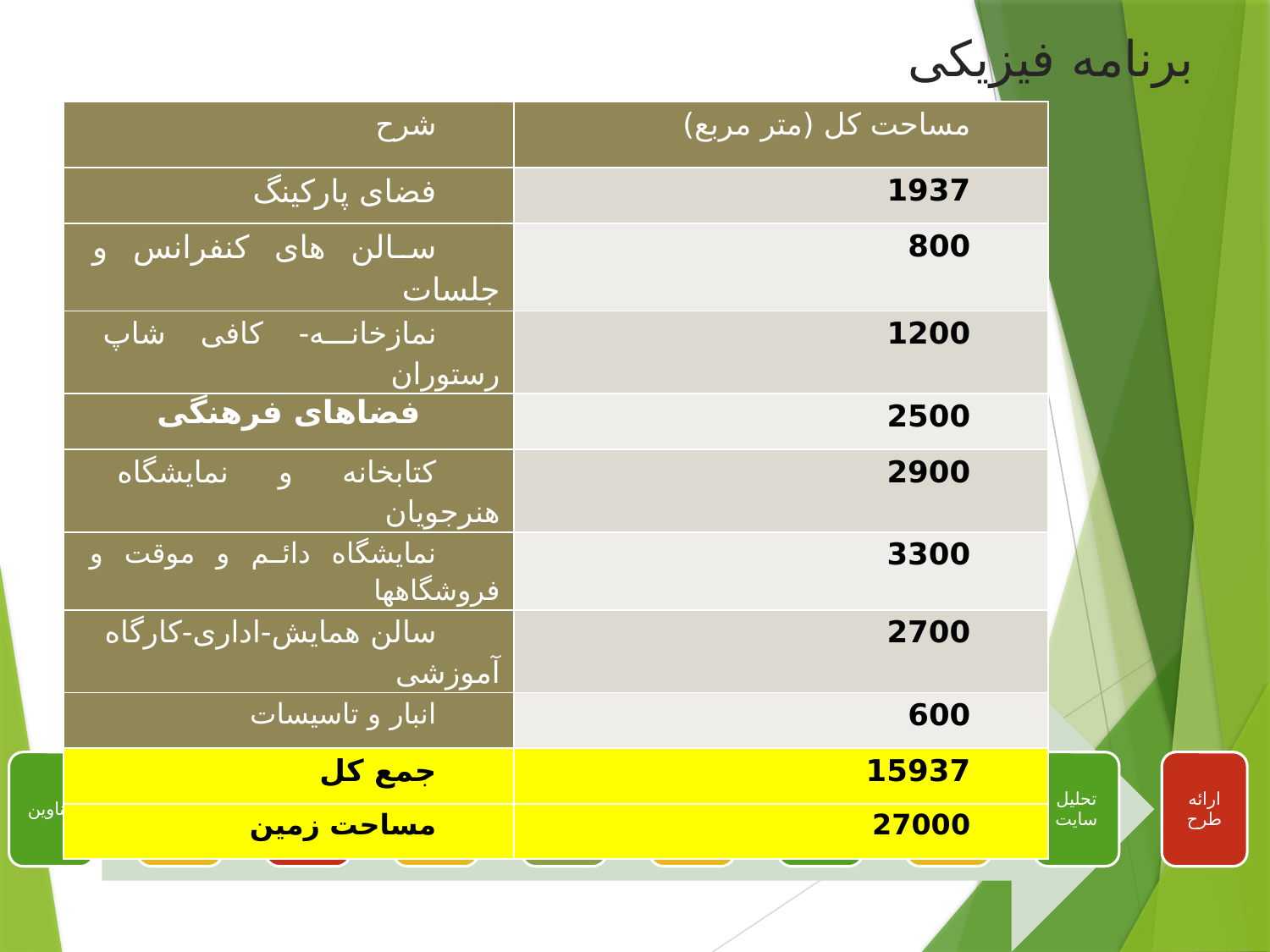

برنامه فیزیکی
| شرح | مساحت کل (متر مربع) |
| --- | --- |
| فضای پارکینگ | 1937 |
| سالن های کنفرانس و جلسات | 800 |
| نمازخانه- کافی شاپ رستوران | 1200 |
| فضاهای فرهنگی | 2500 |
| کتابخانه و نمایشگاه هنرجویان | 2900 |
| نمایشگاه دائم و موقت و فروشگاهها | 3300 |
| سالن همایش-اداری-کارگاه آموزشی | 2700 |
| انبار و تاسیسات | 600 |
| جمع کل | 15937 |
| مساحت زمین | 27000 |

عناوین
مبانی نظری
استانداردها
برنامه فیزیکی
سازه
تحلیل سایت
ارائه طرح
نمونه های موردی